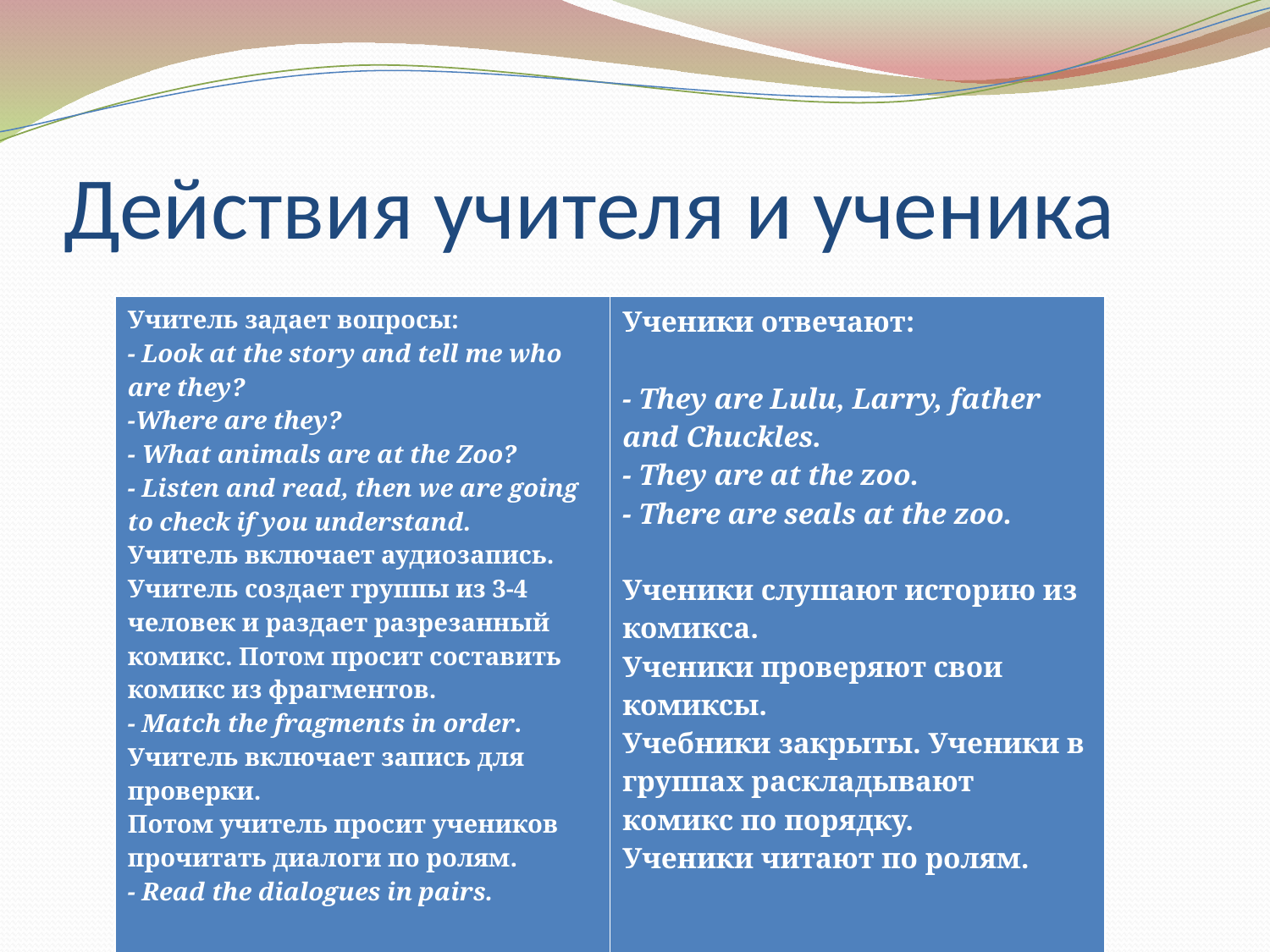

# Действия учителя и ученика
| Учитель задает вопросы: - Look at the story and tell me who are they? -Where are they? - What animals are at the Zoo? - Listen and read, then we are going to check if you understand. Учитель включает аудиозапись. Учитель создает группы из 3-4 человек и раздает разрезанный комикс. Потом просит составить комикс из фрагментов. - Match the fragments in order. Учитель включает запись для проверки. Потом учитель просит учеников прочитать диалоги по ролям. - Read the dialogues in pairs. | Ученики отвечают:   - They are Lulu, Larry, father and Chuckles. - They are at the zoo. - There are seals at the zoo.   Ученики слушают историю из комикса. Ученики проверяют свои комиксы. Учебники закрыты. Ученики в группах раскладывают комикс по порядку. Ученики читают по ролям. |
| --- | --- |